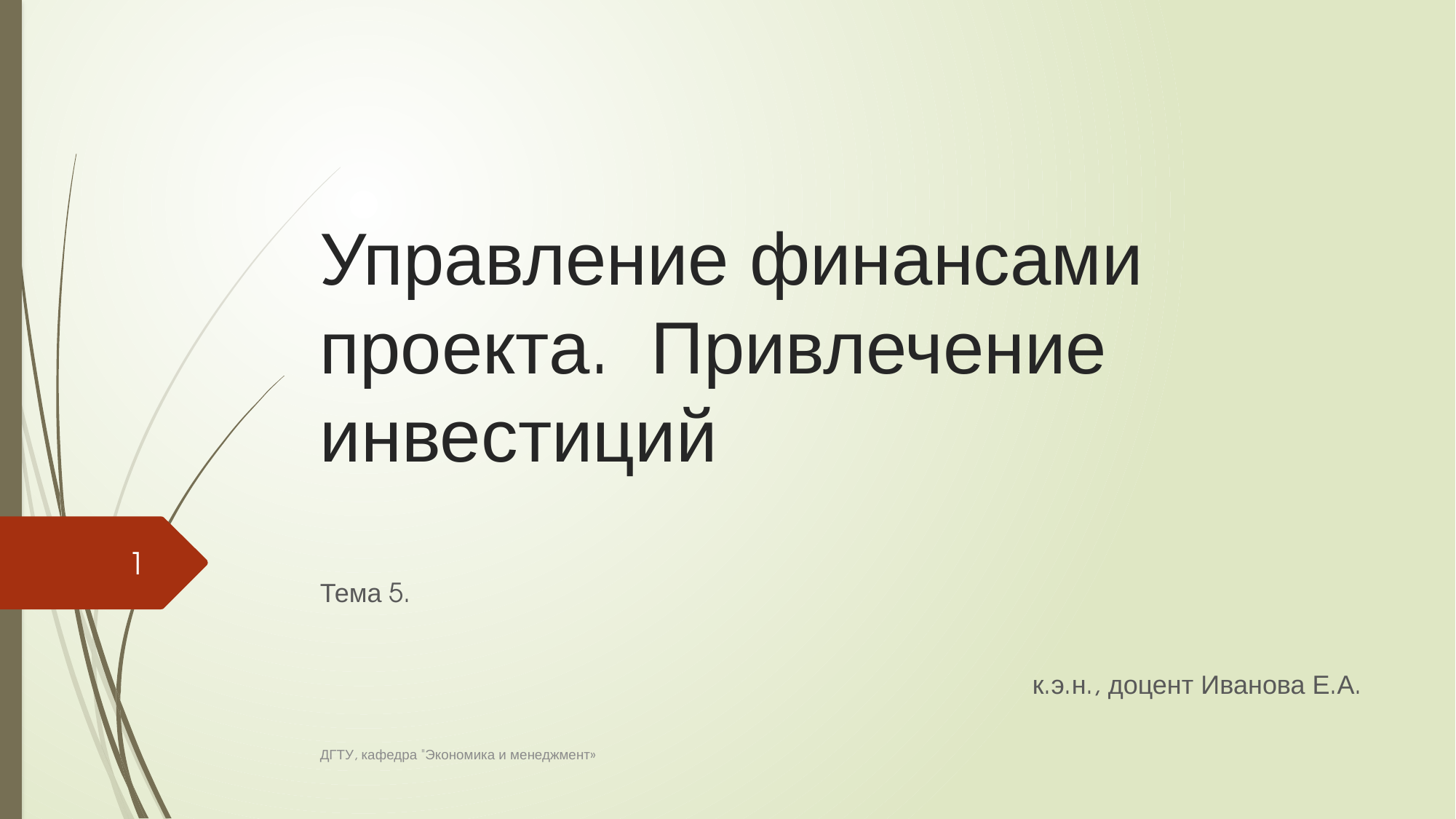

# Управление финансами проекта.  Привлечение инвестиций
1
Тема 5.

к.э.н., доцент Иванова Е.А.

ДГТУ, кафедра "Экономика и менеджмент»